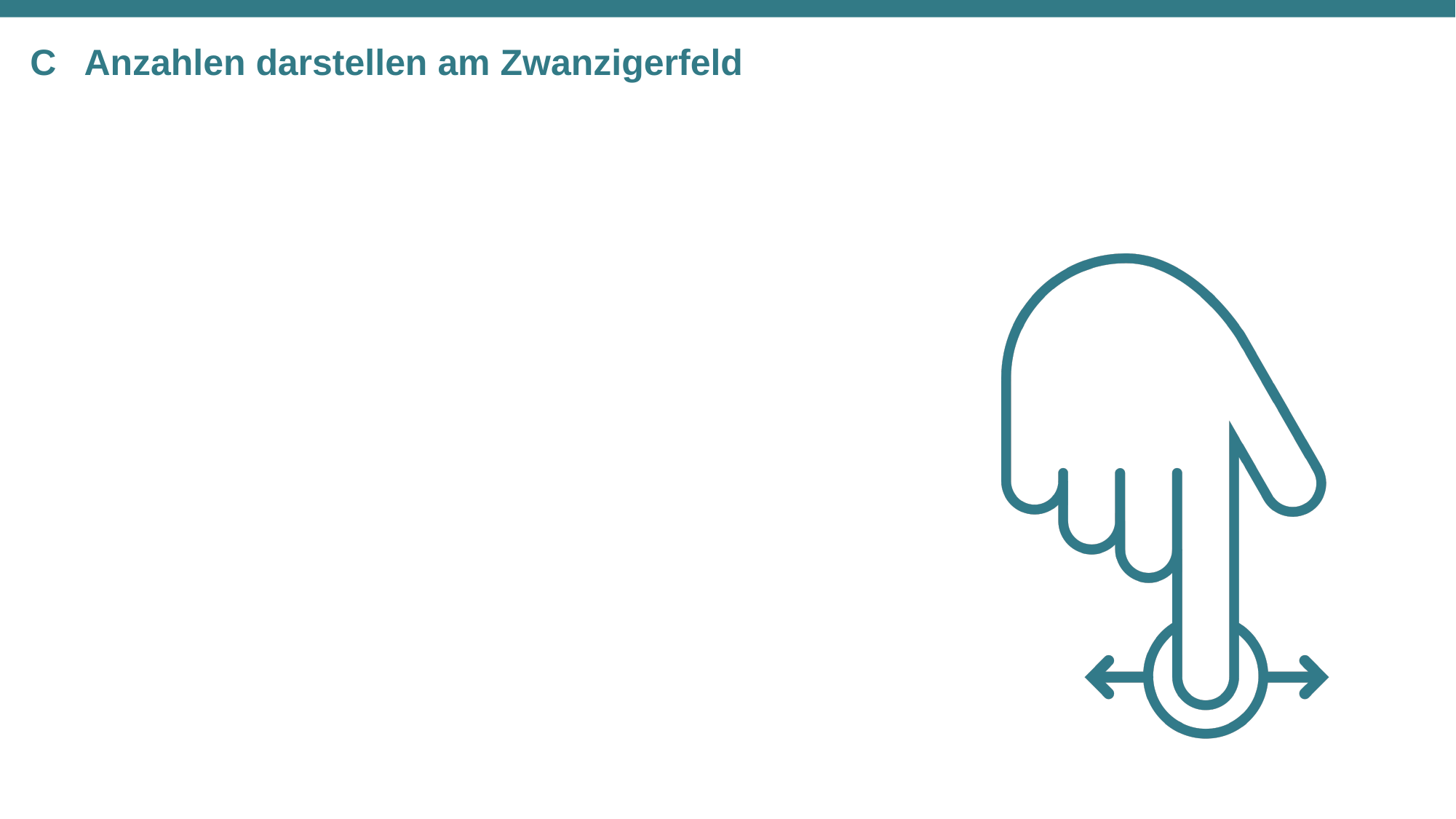

# C	Anzahlen darstellen am Zwanzigerfeld
|  |  |
| --- | --- |